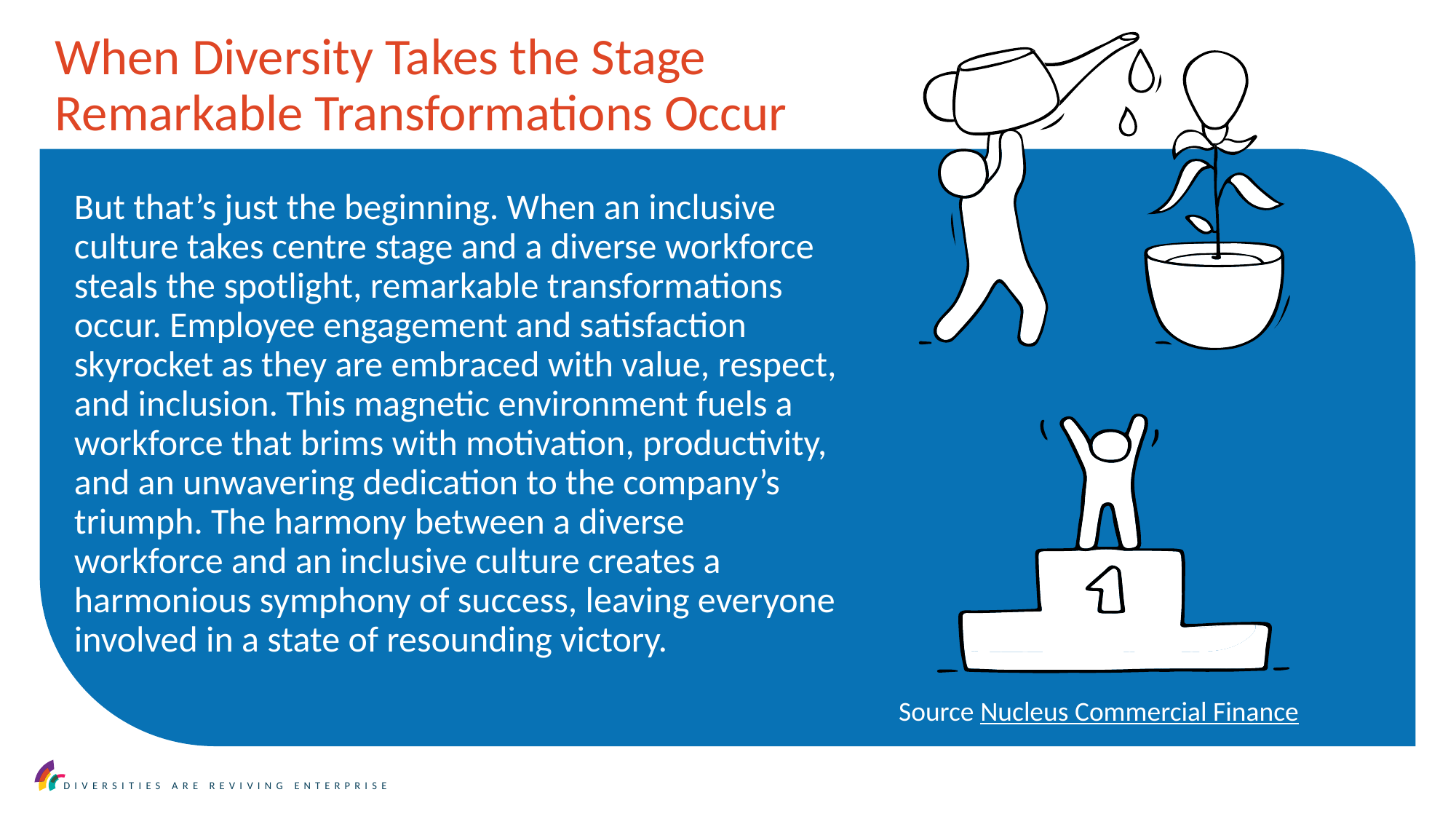

When Diversity Takes the Stage Remarkable Transformations Occur

But that’s just the beginning. When an inclusive culture takes centre stage and a diverse workforce steals the spotlight, remarkable transformations occur. Employee engagement and satisfaction skyrocket as they are embraced with value, respect, and inclusion. This magnetic environment fuels a workforce that brims with motivation, productivity, and an unwavering dedication to the company’s triumph. The harmony between a diverse workforce and an inclusive culture creates a harmonious symphony of success, leaving everyone involved in a state of resounding victory.

Source Nucleus Commercial Finance